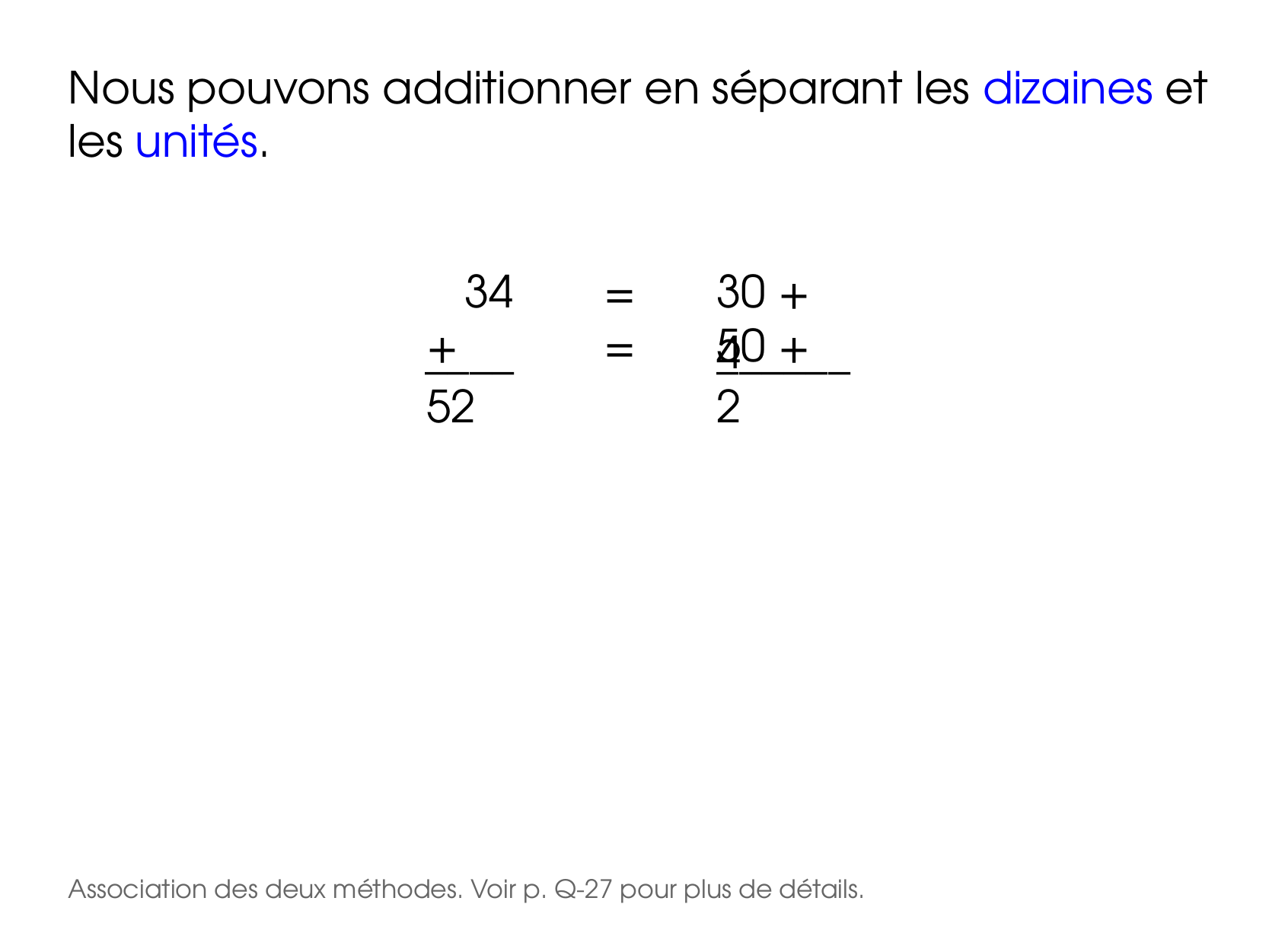

Nous pouvons additionner en séparant les dizaines et les unités.
34
=
30 + 4
+ 52
=
50 + 2
____
______
Association des deux méthodes. Voir p. Q-27 pour plus de détails.